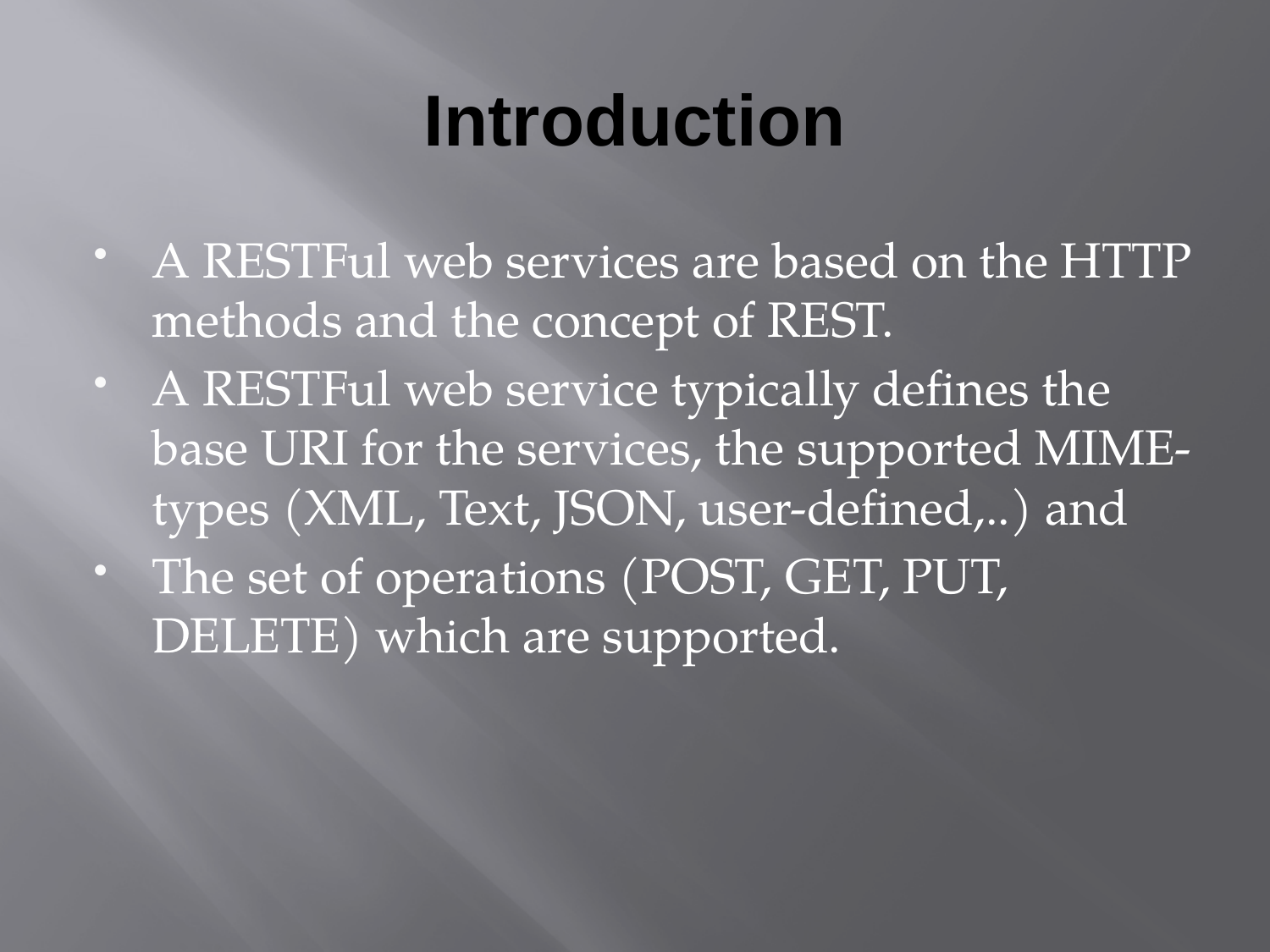

# Introduction
A RESTFul web services are based on the HTTP methods and the concept of REST.
A RESTFul web service typically defines the base URI for the services, the supported MIME-types (XML, Text, JSON, user-defined,..) and
The set of operations (POST, GET, PUT, DELETE) which are supported.